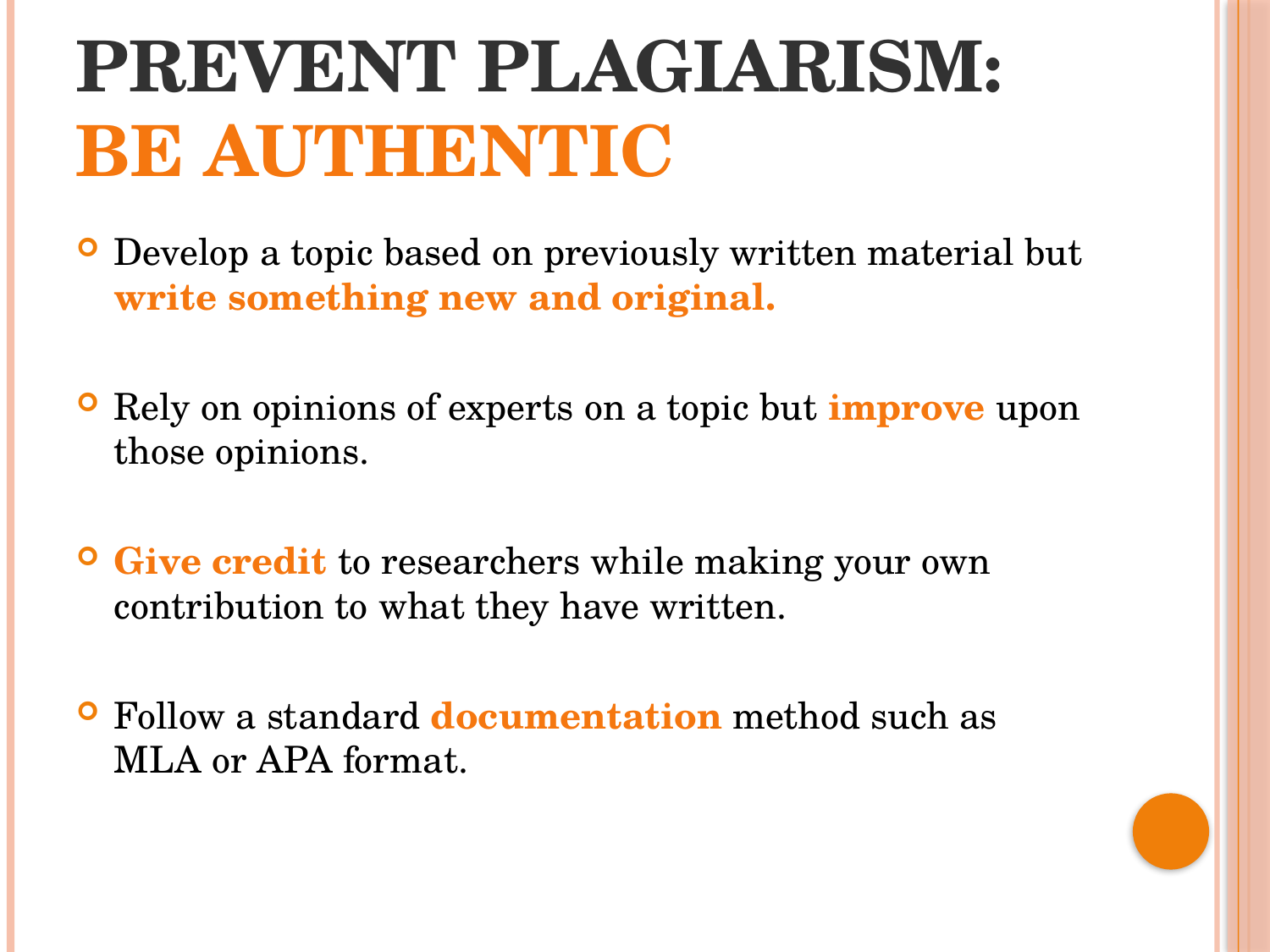

# Prevent Plagiarism: Be Authentic
Develop a topic based on previously written material but write something new and original.

Rely on opinions of experts on a topic but improve upon those opinions.

Give credit to researchers while making your own contribution to what they have written.

Follow a standard documentation method such as MLA or APA format.